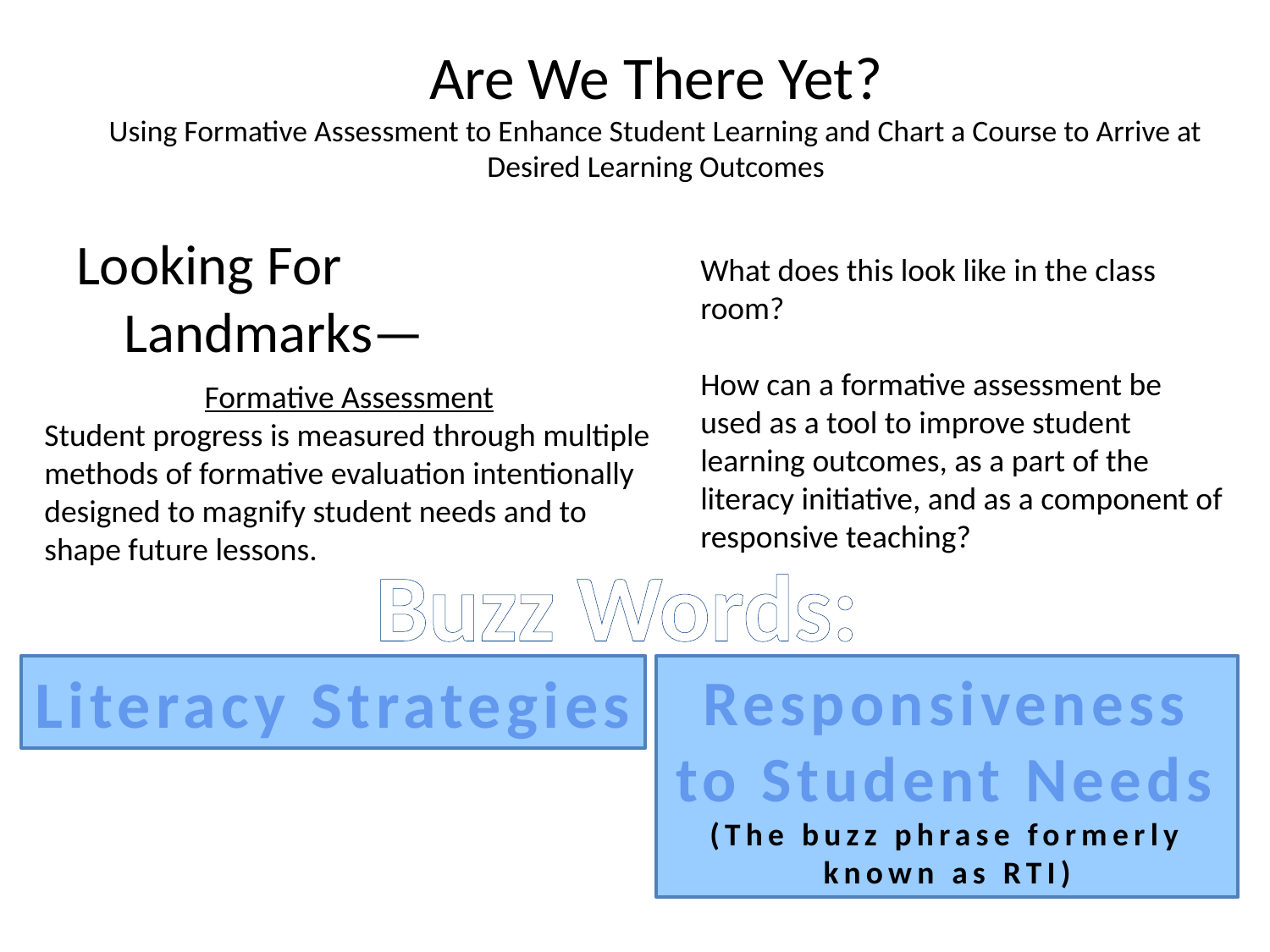

Are We There Yet?
Using Formative Assessment to Enhance Student Learning and Chart a Course to Arrive at Desired Learning Outcomes
Looking For Landmarks—

What does this look like in the class room?

How can a formative assessment be used as a tool to improve student learning outcomes, as a part of the literacy initiative, and as a component of responsive teaching?
Formative Assessment
Student progress is measured through multiple methods of formative evaluation intentionally designed to magnify student needs and to shape future lessons.
Buzz Words:
Literacy Strategies
Responsiveness to Student Needs (The buzz phrase formerly known as RTI)